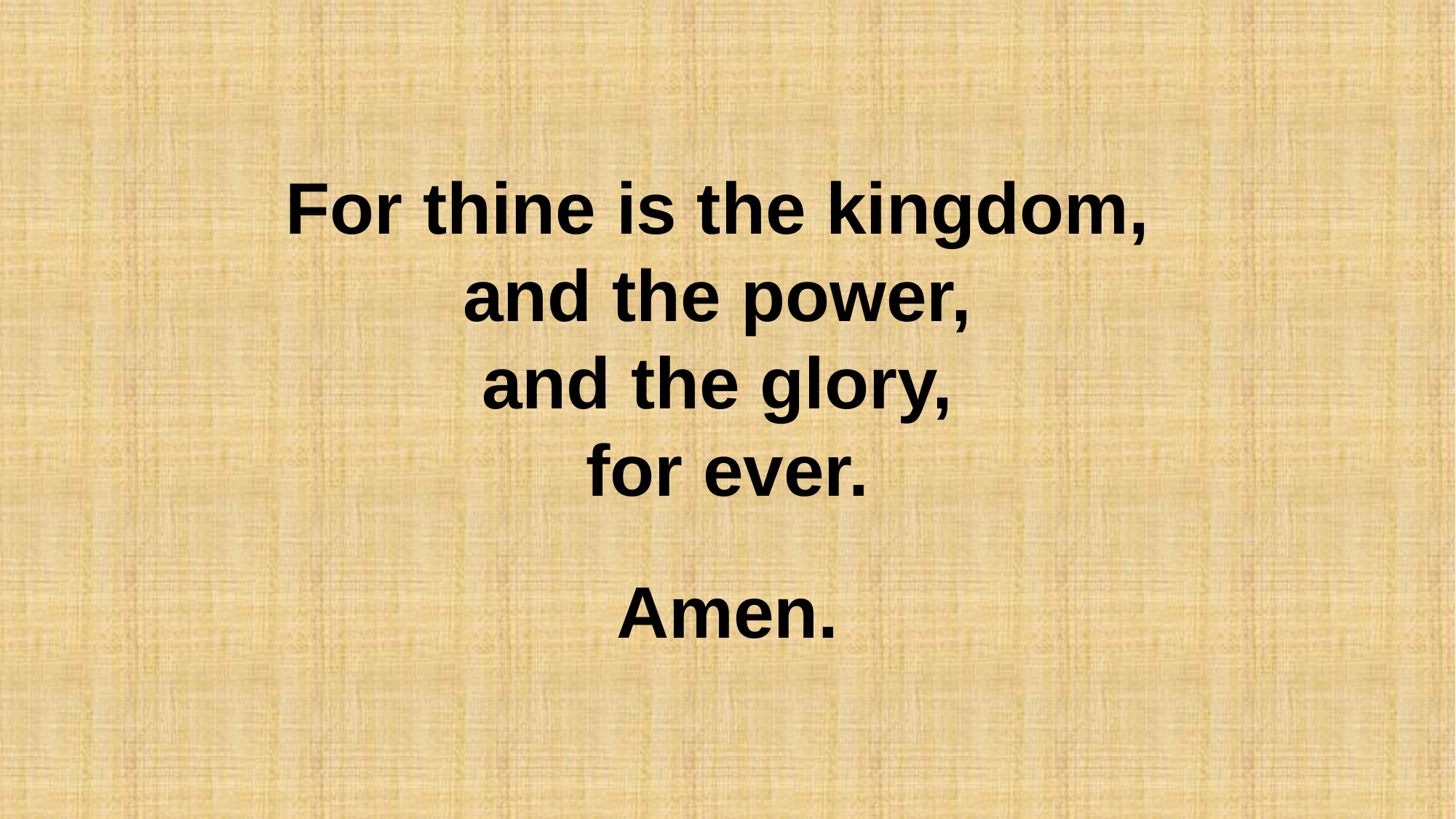

For thine is the kingdom,
and the power,
and the glory,
for ever.
Amen.